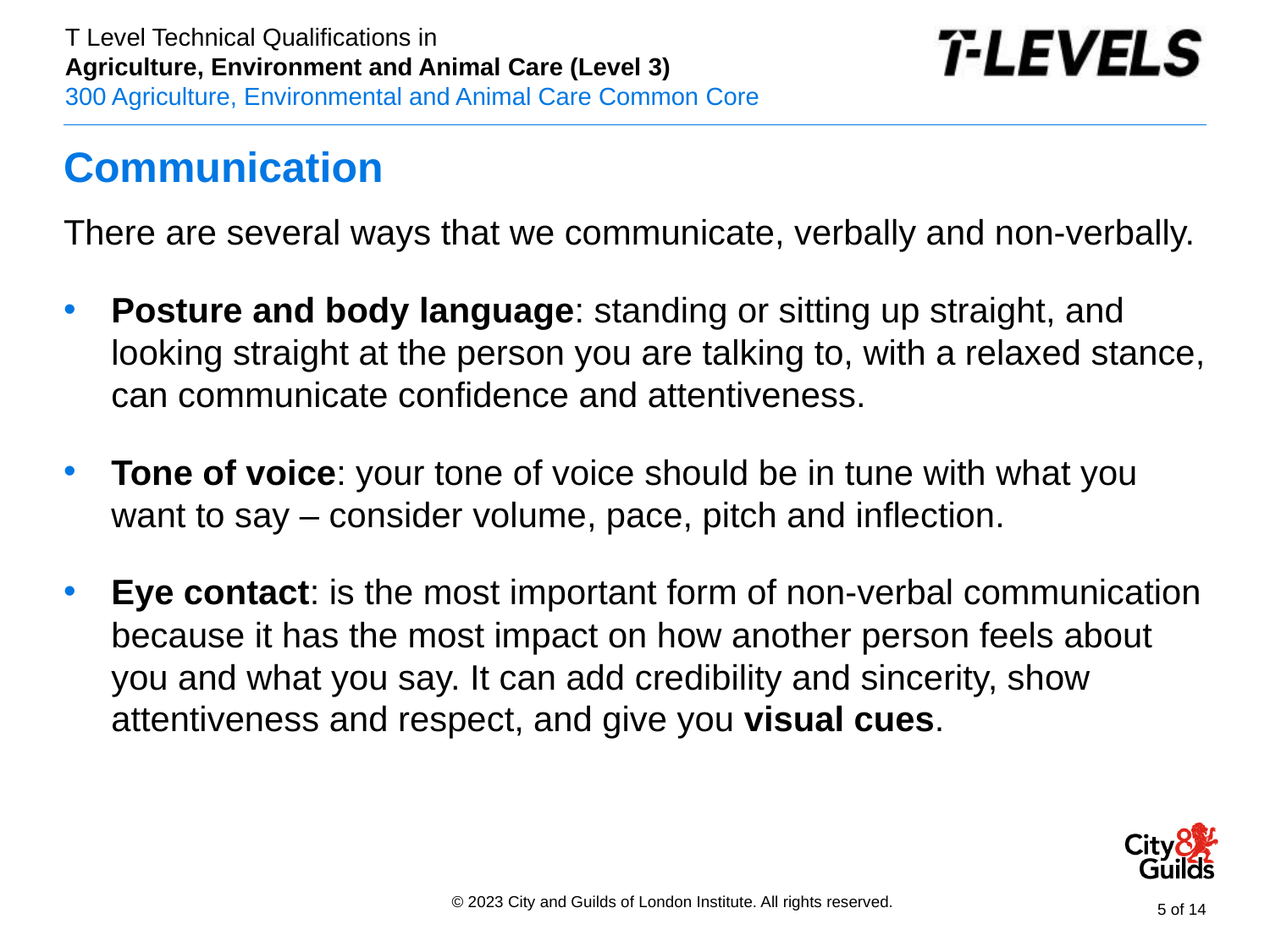

# Communication
There are several ways that we communicate, verbally and non-verbally.
Posture and body language: standing or sitting up straight, and looking straight at the person you are talking to, with a relaxed stance, can communicate confidence and attentiveness.
Tone of voice: your tone of voice should be in tune with what you want to say – consider volume, pace, pitch and inflection.
Eye contact: is the most important form of non-verbal communication because it has the most impact on how another person feels about you and what you say. It can add credibility and sincerity, show attentiveness and respect, and give you visual cues.